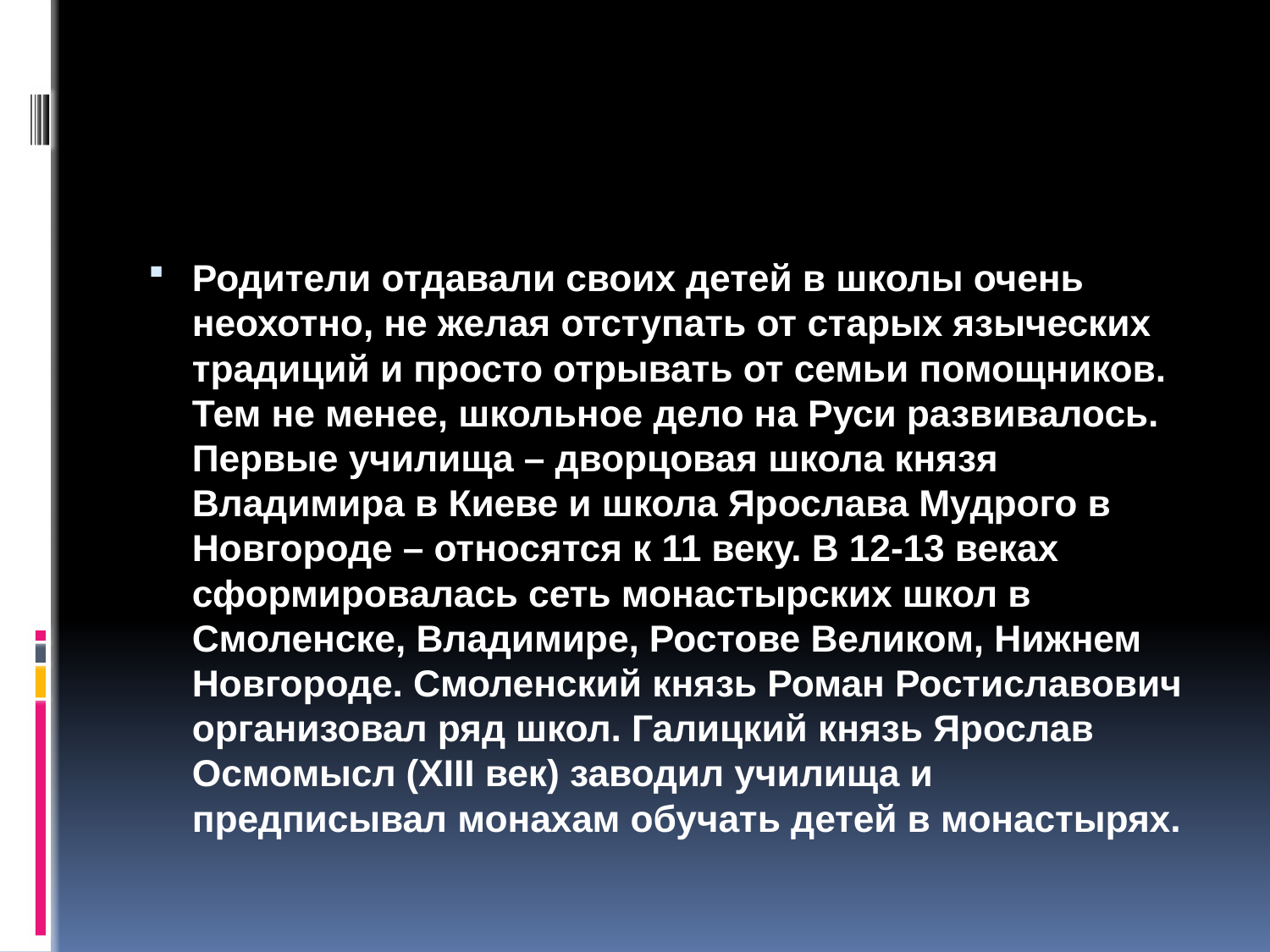

#
Родители отдавали своих детей в школы очень неохотно, не желая отступать от старых языческих традиций и просто отрывать от семьи помощников. Тем не менее, школьное дело на Руси развивалось. Первые училища – дворцовая школа князя Владимира в Киеве и школа Ярослава Мудрого в Новгороде – относятся к 11 веку. В 12-13 веках сформировалась сеть монастырских школ в Смоленске, Владимире, Ростове Великом, Нижнем Новгороде. Смоленский князь Роман Ростиславович организовал ряд школ. Галицкий князь Ярослав Осмомысл (XIII век) заводил училища и предписывал монахам обучать детей в монастырях.